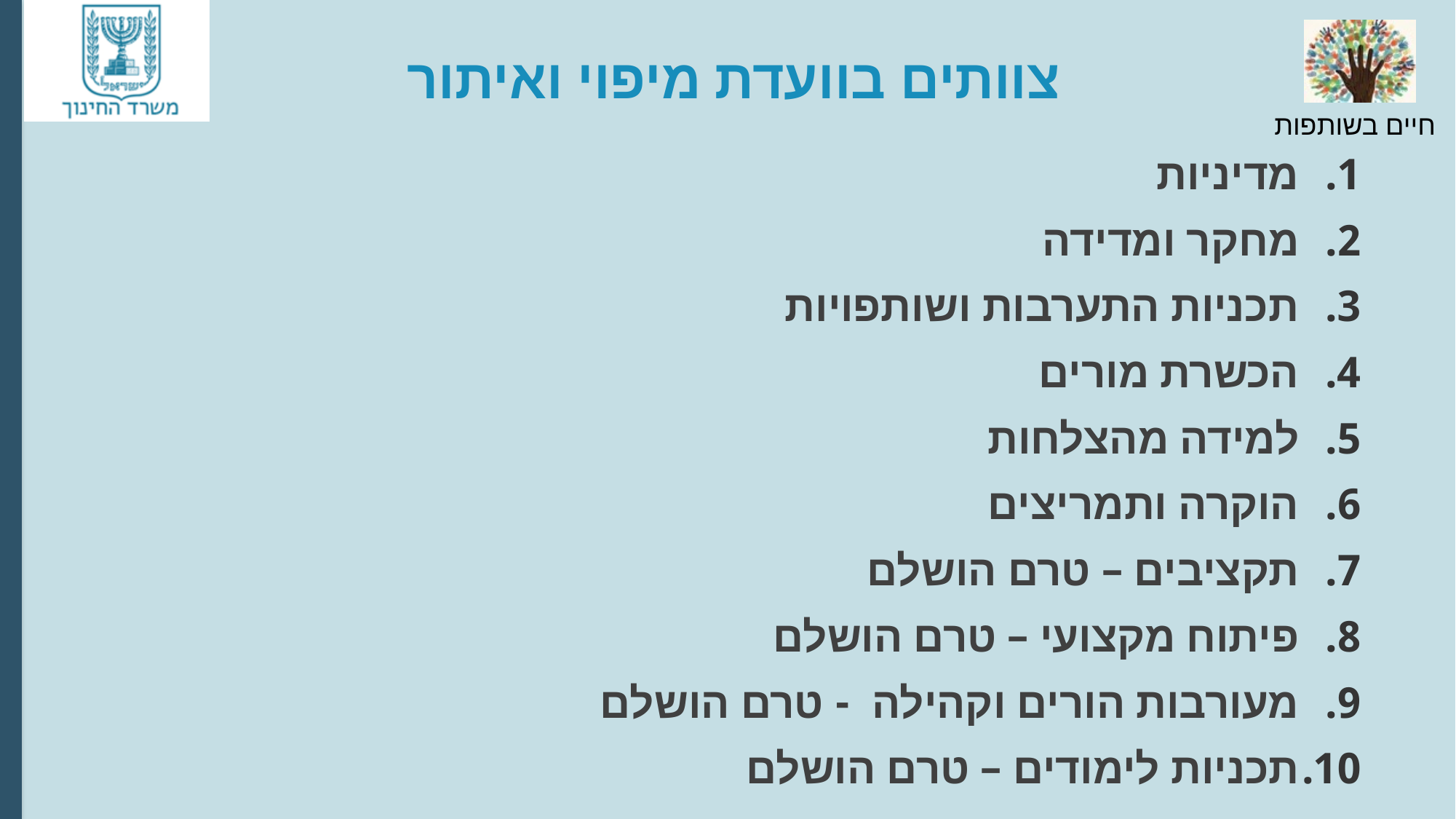

# צוותים בוועדת מיפוי ואיתור
מדיניות
מחקר ומדידה
תכניות התערבות ושותפויות
הכשרת מורים
למידה מהצלחות
הוקרה ותמריצים
תקציבים – טרם הושלם
פיתוח מקצועי – טרם הושלם
מעורבות הורים וקהילה  - טרם הושלם
תכניות לימודים – טרם הושלם